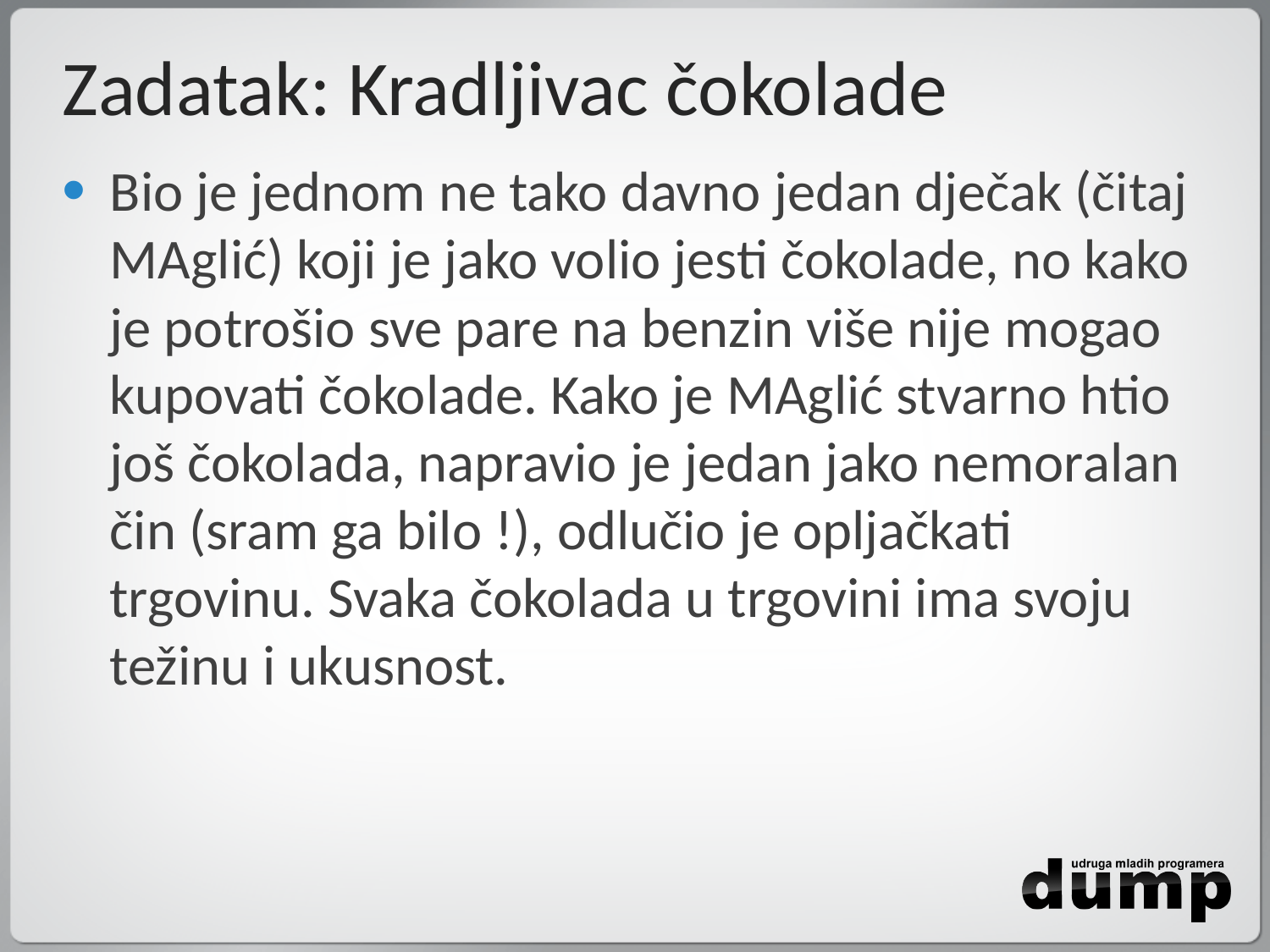

# Zadatak: Kradljivac čokolade
Bio je jednom ne tako davno jedan dječak (čitaj MAglić) koji je jako volio jesti čokolade, no kako je potrošio sve pare na benzin više nije mogao kupovati čokolade. Kako je MAglić stvarno htio još čokolada, napravio je jedan jako nemoralan čin (sram ga bilo !), odlučio je opljačkati trgovinu. Svaka čokolada u trgovini ima svoju težinu i ukusnost.